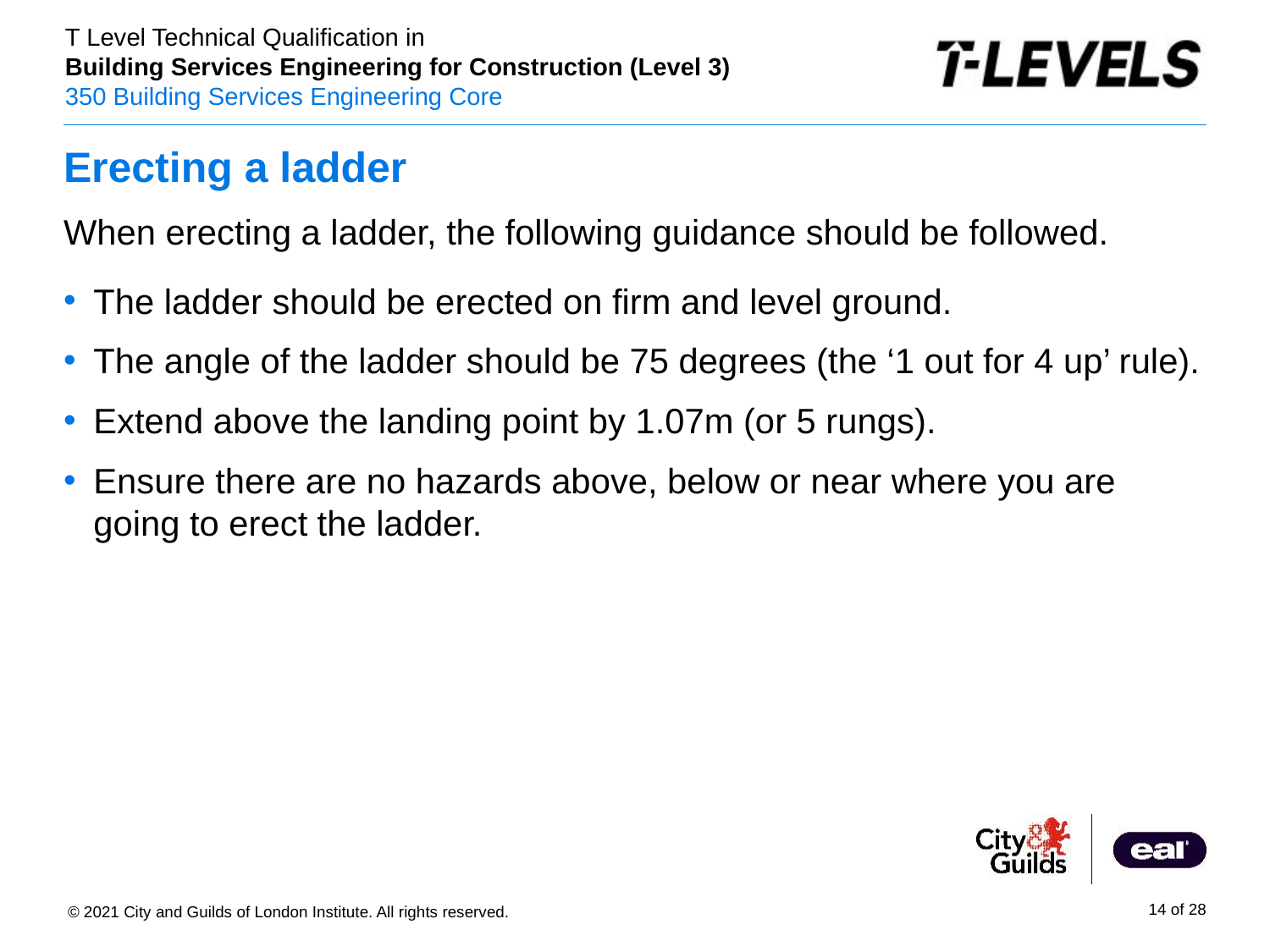

# Erecting a ladder
When erecting a ladder, the following guidance should be followed.
The ladder should be erected on firm and level ground.
The angle of the ladder should be 75 degrees (the ‘1 out for 4 up’ rule).
Extend above the landing point by 1.07m (or 5 rungs).
Ensure there are no hazards above, below or near where you are going to erect the ladder.